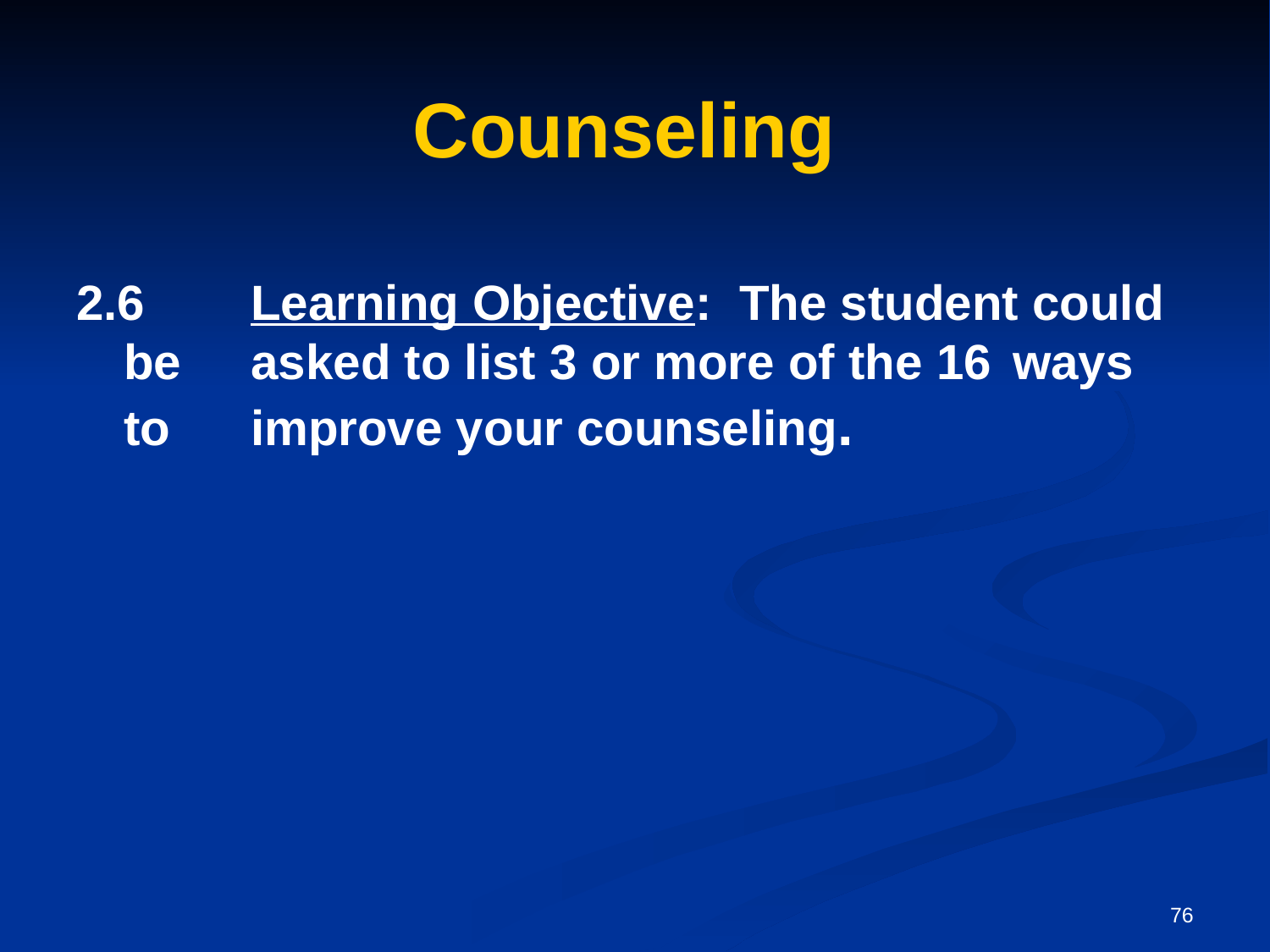

# Counseling
2.6	Learning Objective:  The student could be 	asked to list 3 or more of the 16 	ways to 	improve your counseling.
76